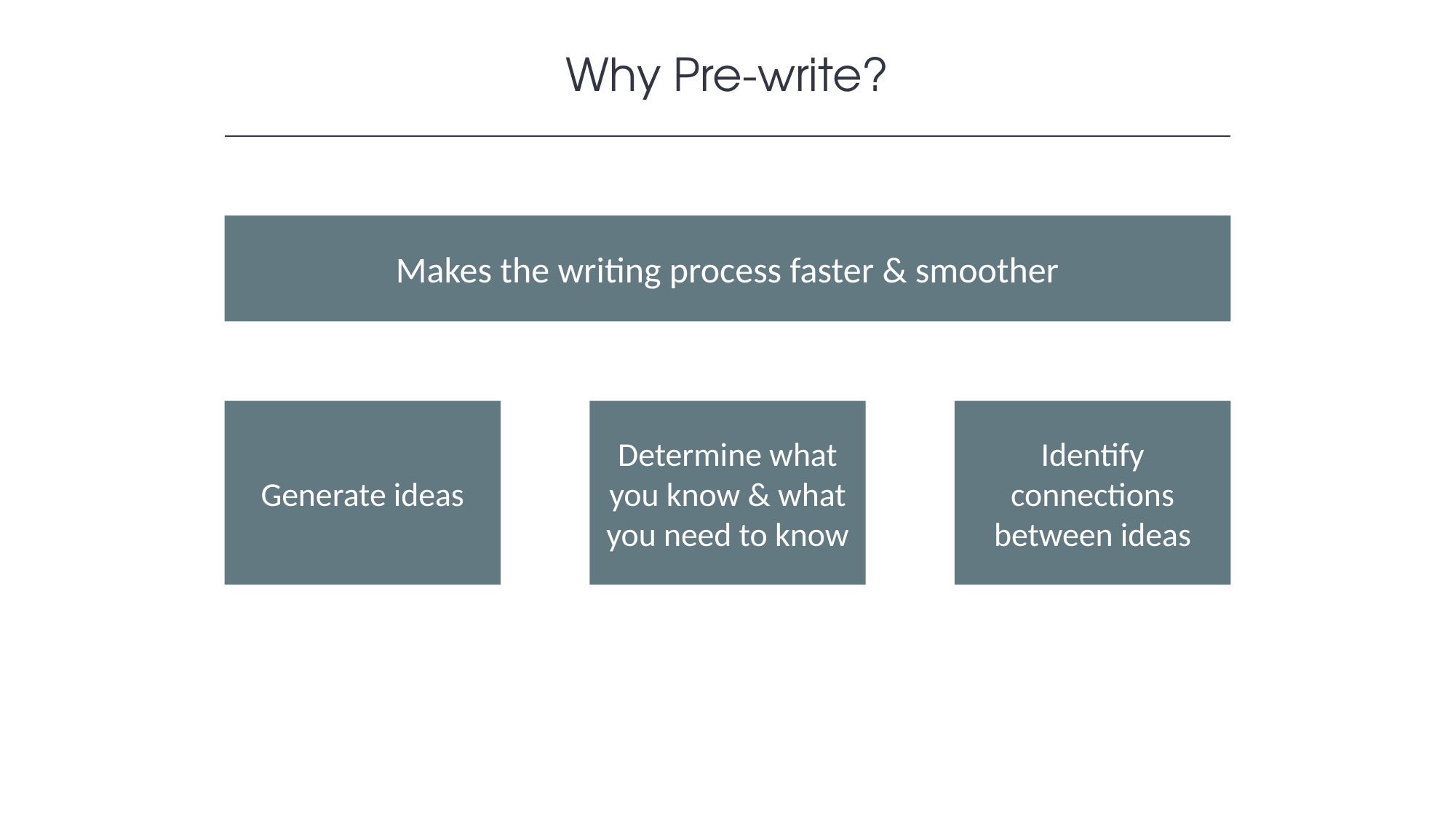

Why Pre-write?
HAWKES LEARNING
Makes the writing process faster & smoother
Generate ideas
Determine what you know & what you need to know
Identify connections between ideas